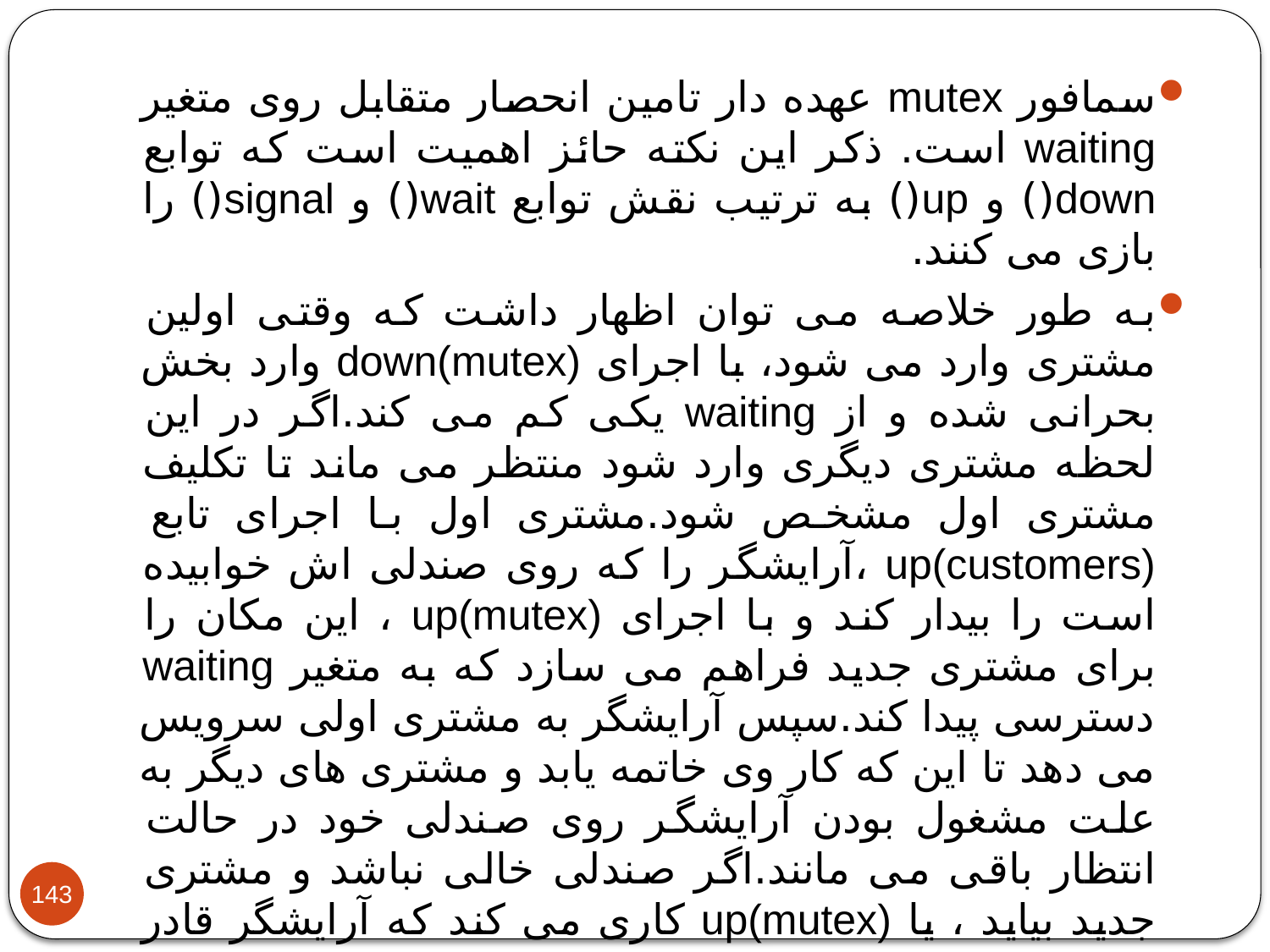

سمافور mutex عهده دار تامین انحصار متقابل روی متغیر waiting است. ذکر این نکته حائز اهمیت است که توابع down() و up() به ترتیب نقش توابع wait() و signal() را بازی می کنند.
به طور خلاصه می توان اظهار داشت که وقتی اولین مشتری وارد می شود، با اجرای down(mutex) وارد بخش بحرانی شده و از waiting یکی کم می کند.اگر در این لحظه مشتری دیگری وارد شود منتظر می ماند تا تکلیف مشتری اول مشخص شود.مشتری اول با اجرای تابع up(customers) ،آرایشگر را که روی صندلی اش خوابیده است را بیدار کند و با اجرای up(mutex) ، این مکان را برای مشتری جدید فراهم می سازد که به متغیر waiting دسترسی پیدا کند.سپس آرایشگر به مشتری اولی سرویس می دهد تا این که کار وی خاتمه یابد و مشتری های دیگر به علت مشغول بودن آرایشگر روی صندلی خود در حالت انتظار باقی می مانند.اگر صندلی خالی نباشد و مشتری جدید بیاید ، یا up(mutex) کاری می کند که آرایشگر قادر به ادامه سرویس به مشتری منتظر در صف باشد و سپس مغازه را ترک می کند.

143